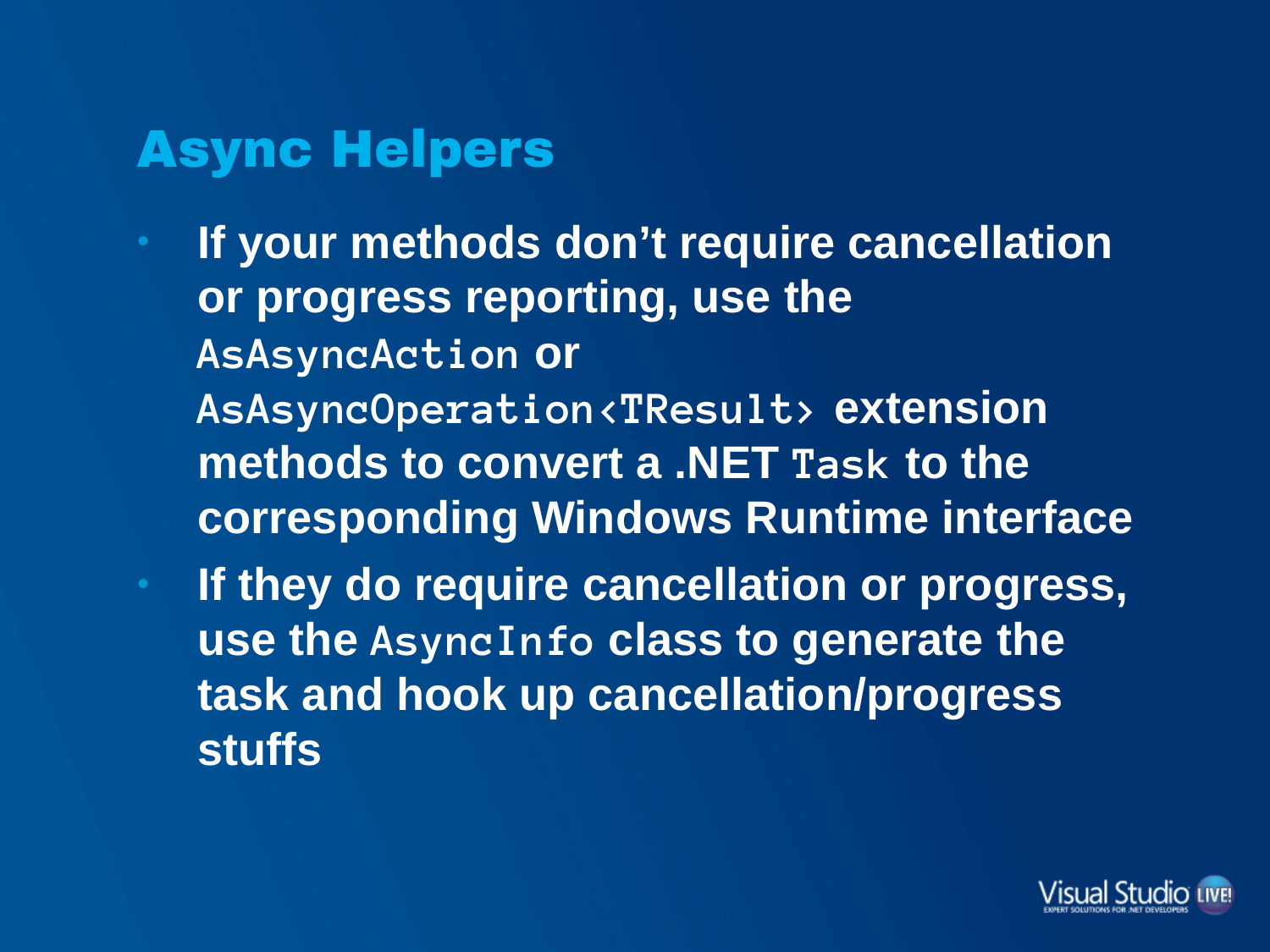

# Async Helpers
If your methods don’t require cancellation or progress reporting, use the AsAsyncAction or AsAsyncOperation<TResult> extension methods to convert a .NET Task to the corresponding Windows Runtime interface
If they do require cancellation or progress, use the AsyncInfo class to generate the task and hook up cancellation/progress stuffs